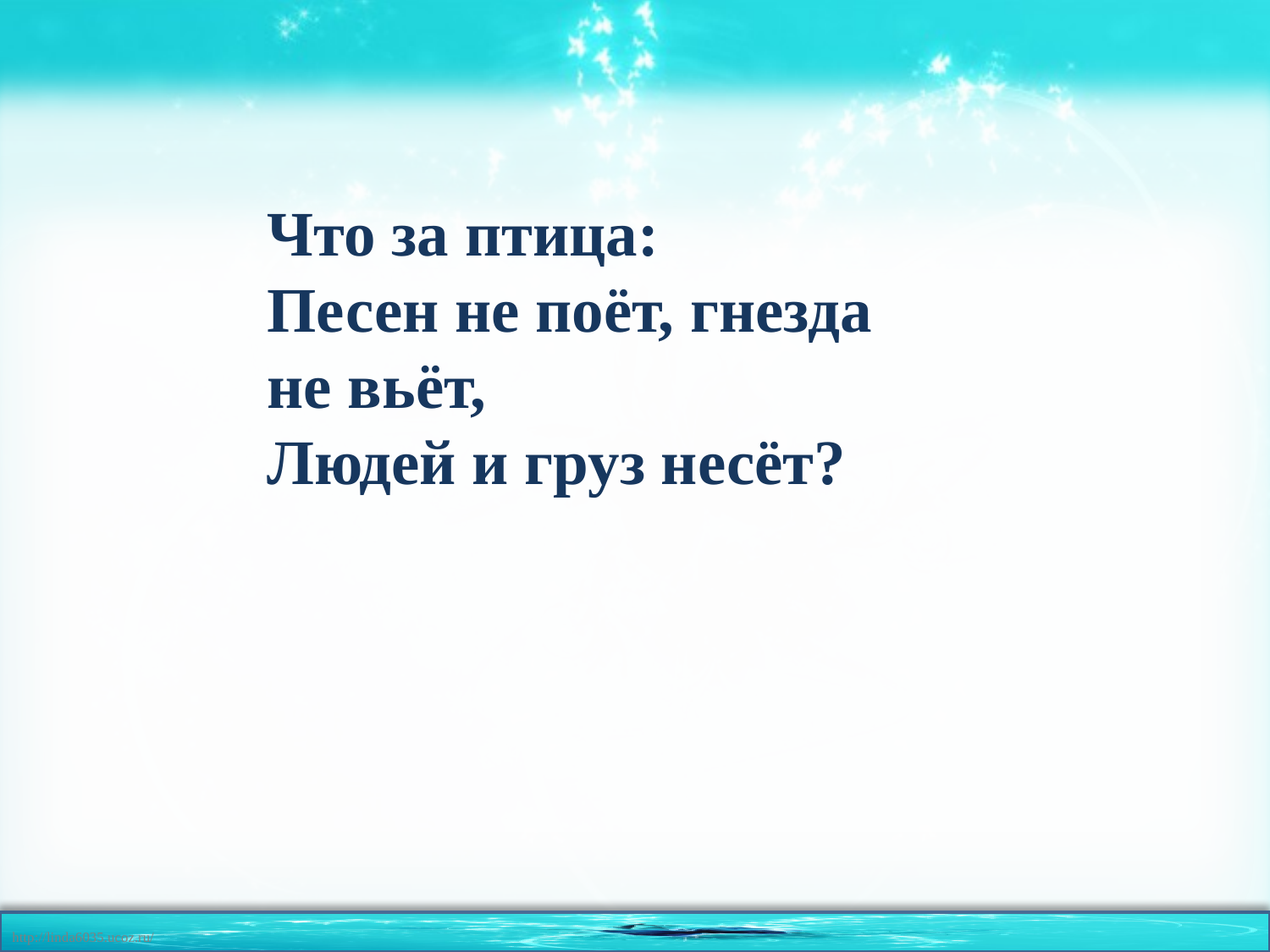

Что за птица:
Песен не поёт, гнезда не вьёт,
Людей и груз несёт?